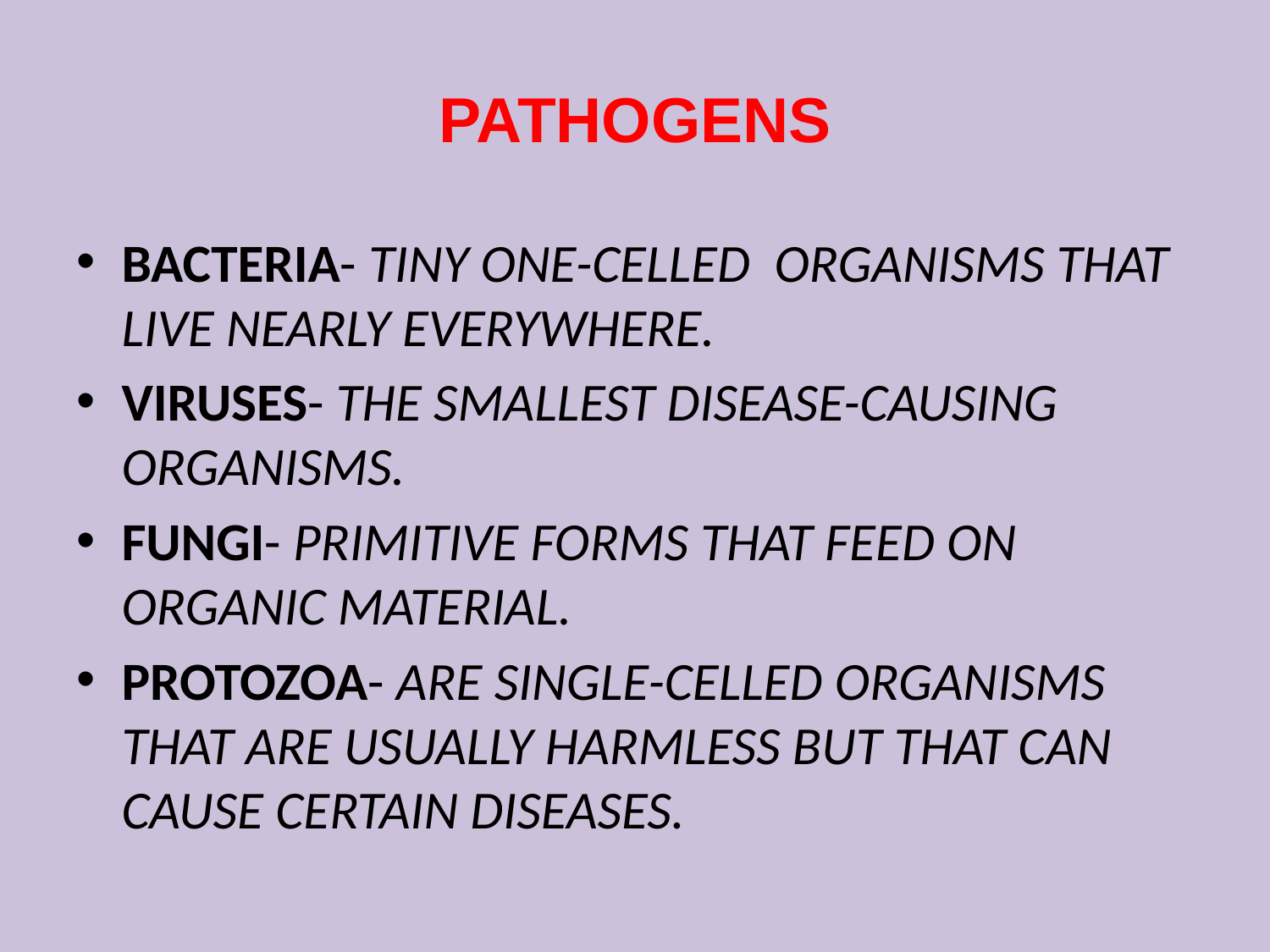

# PATHOGENS
BACTERIA- TINY ONE-CELLED  ORGANISMS THAT LIVE NEARLY EVERYWHERE.
VIRUSES- THE SMALLEST DISEASE-CAUSING ORGANISMS.
FUNGI- PRIMITIVE FORMS THAT FEED ON ORGANIC MATERIAL.
PROTOZOA- ARE SINGLE-CELLED ORGANISMS THAT ARE USUALLY HARMLESS BUT THAT CAN CAUSE CERTAIN DISEASES.